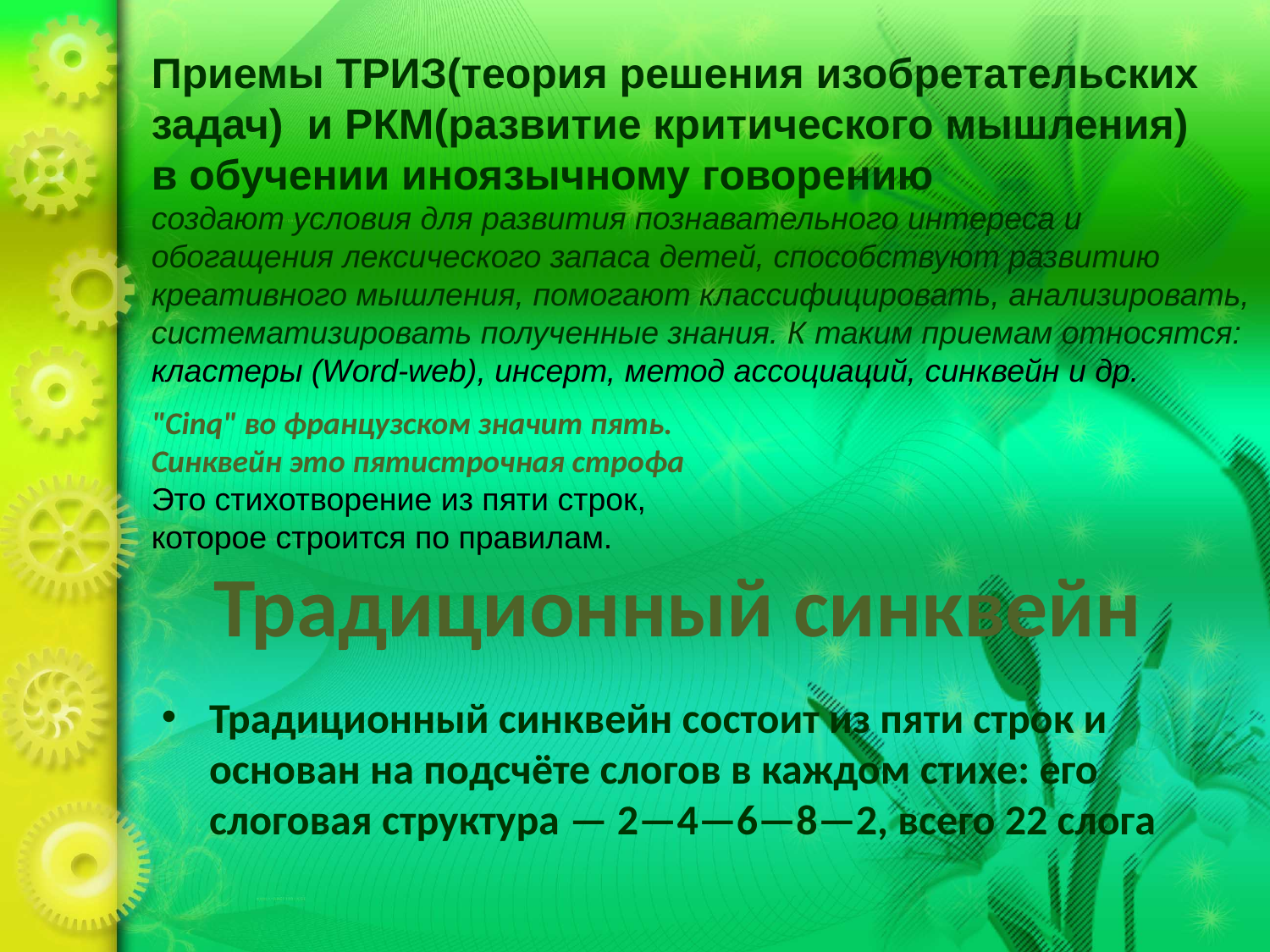

Приемы ТРИЗ(теория решения изобретательских задач)  и РКМ(развитие критического мышления)
в обучении иноязычному говорению
создают условия для развития познавательного интереса и обогащения лексического запаса детей, способствуют развитию креативного мышления, помогают классифицировать, анализировать, систематизировать полученные знания. К таким приемам относятся:
кластеры (Word-web), инсерт, метод ассоциаций, синквейн и др.

"Сinq" во французском значит пять. Синквейн это пятистрочная строфа
Это стихотворение из пяти строк, которое строится по правилам.
# Традиционный синквейн
Традиционный синквейн состоит из пяти строк и основан на подсчёте слогов в каждом стихе: его слоговая структура — 2—4—6—8—2, всего 22 слога